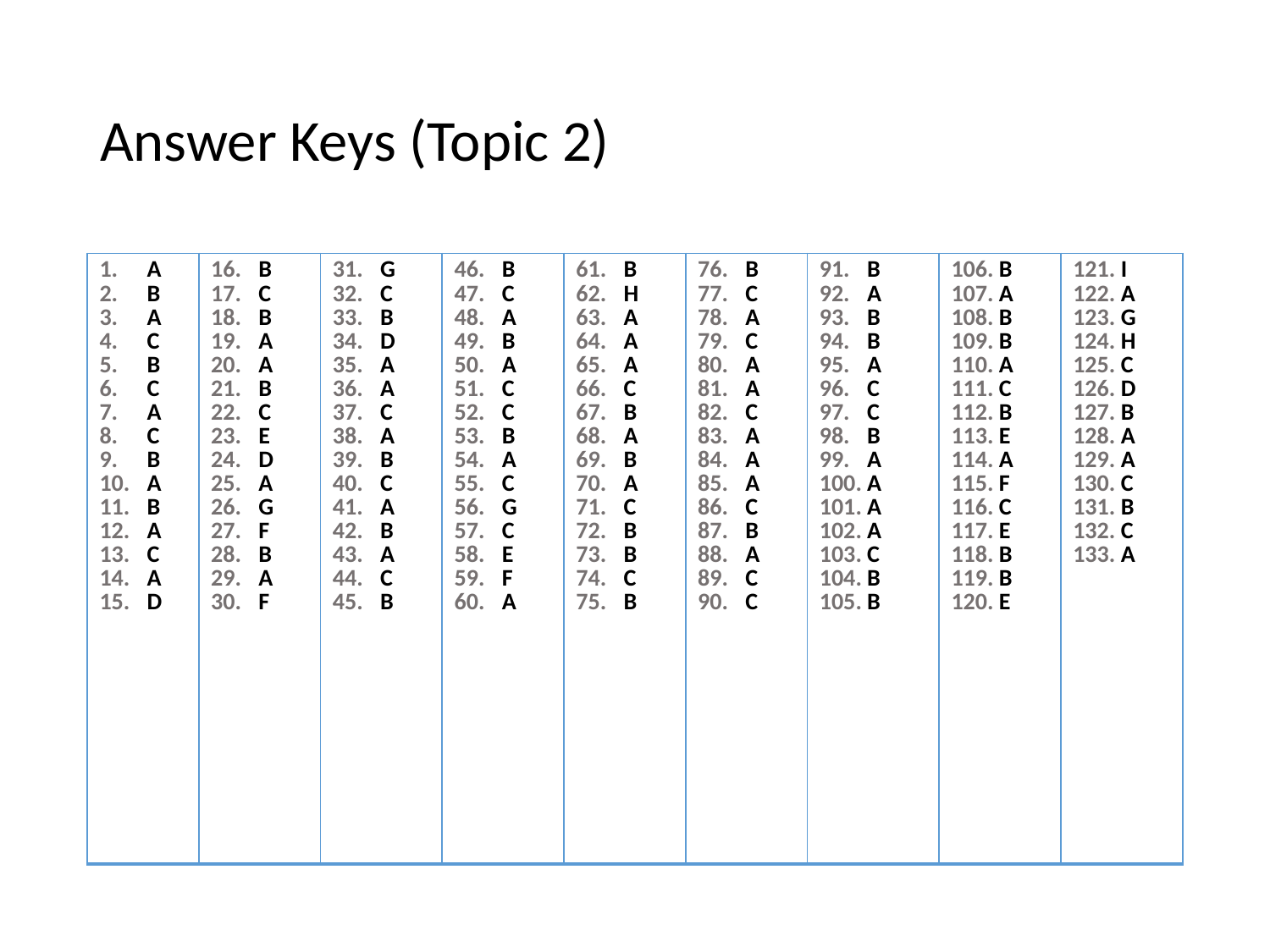

# Answer Keys (Topic 2)
| A B A C B C A C B A B A C A D | B C B A A B C E D A G F B A F | G C B D A A C A B C A B A C B | B C A B A C C B A C G C E F A | B H A A A C B A B A C B B C B | B C A C A A C A A A C B A C C | B A B B A C C B A A A A C B B | B A B B A C B E A F C E B B E | I A G H C D B A A C B C A |
| --- | --- | --- | --- | --- | --- | --- | --- | --- |